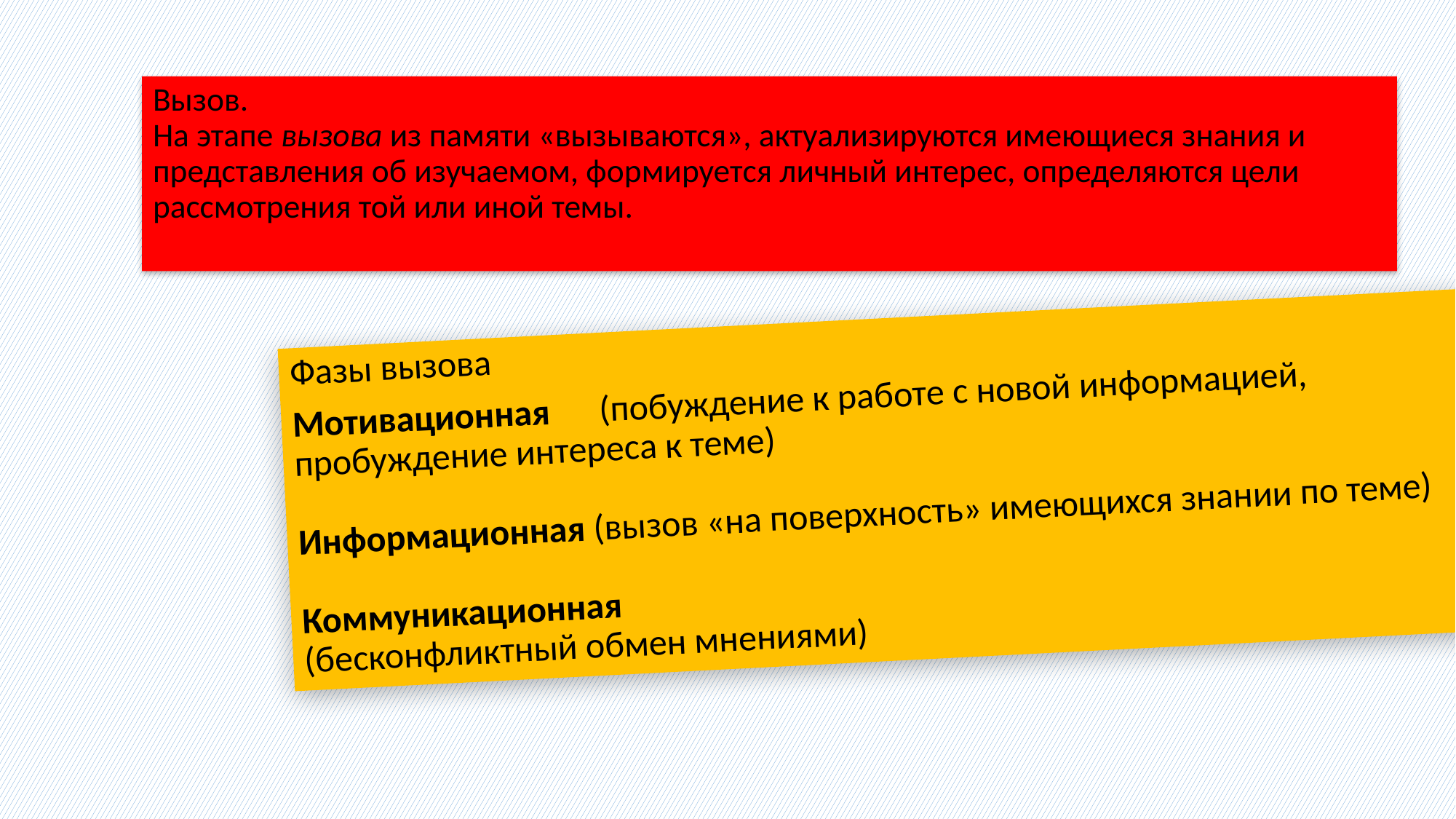

# Вызов. На этапе вызова из памяти «вызываются», актуализируются имеющиеся знания и представления об изучаемом, формируется личный интерес, определяются цели рассмотрения той или иной темы.
Фазы вызова
Мотивационная      (побуждение к работе с новой информацией, пробуждение интереса к теме) 
Информационная (вызов «на поверхность» имеющихся знании по теме) 
Коммуникационная
(бесконфликтный обмен мнениями)